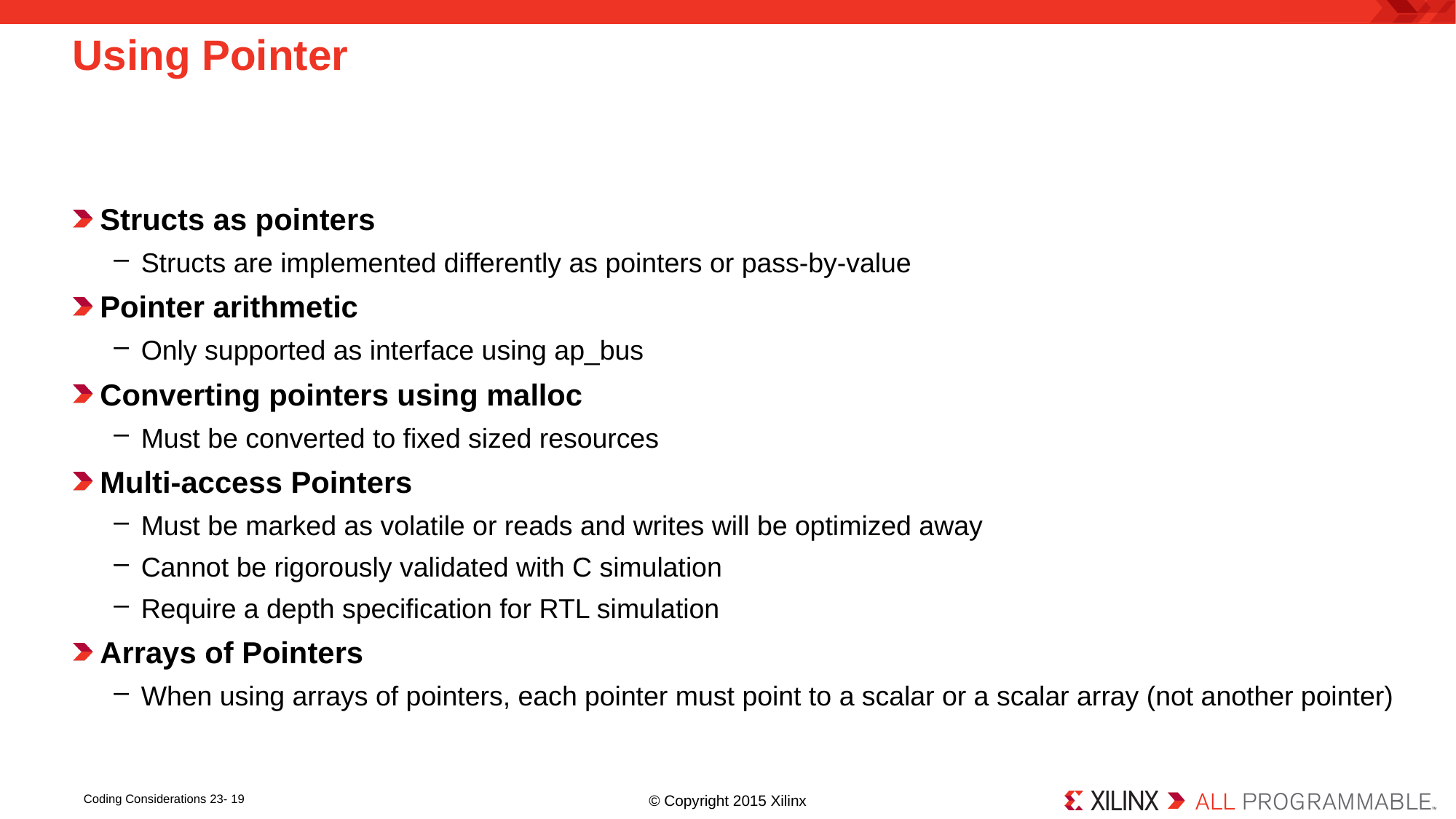

# Using Pointer
Structs as pointers
Structs are implemented differently as pointers or pass-by-value
Pointer arithmetic
Only supported as interface using ap_bus
Converting pointers using malloc
Must be converted to fixed sized resources
Multi-access Pointers
Must be marked as volatile or reads and writes will be optimized away
Cannot be rigorously validated with C simulation
Require a depth specification for RTL simulation
Arrays of Pointers
When using arrays of pointers, each pointer must point to a scalar or a scalar array (not another pointer)

Coding Considerations 23- 19
© Copyright 2015 Xilinx